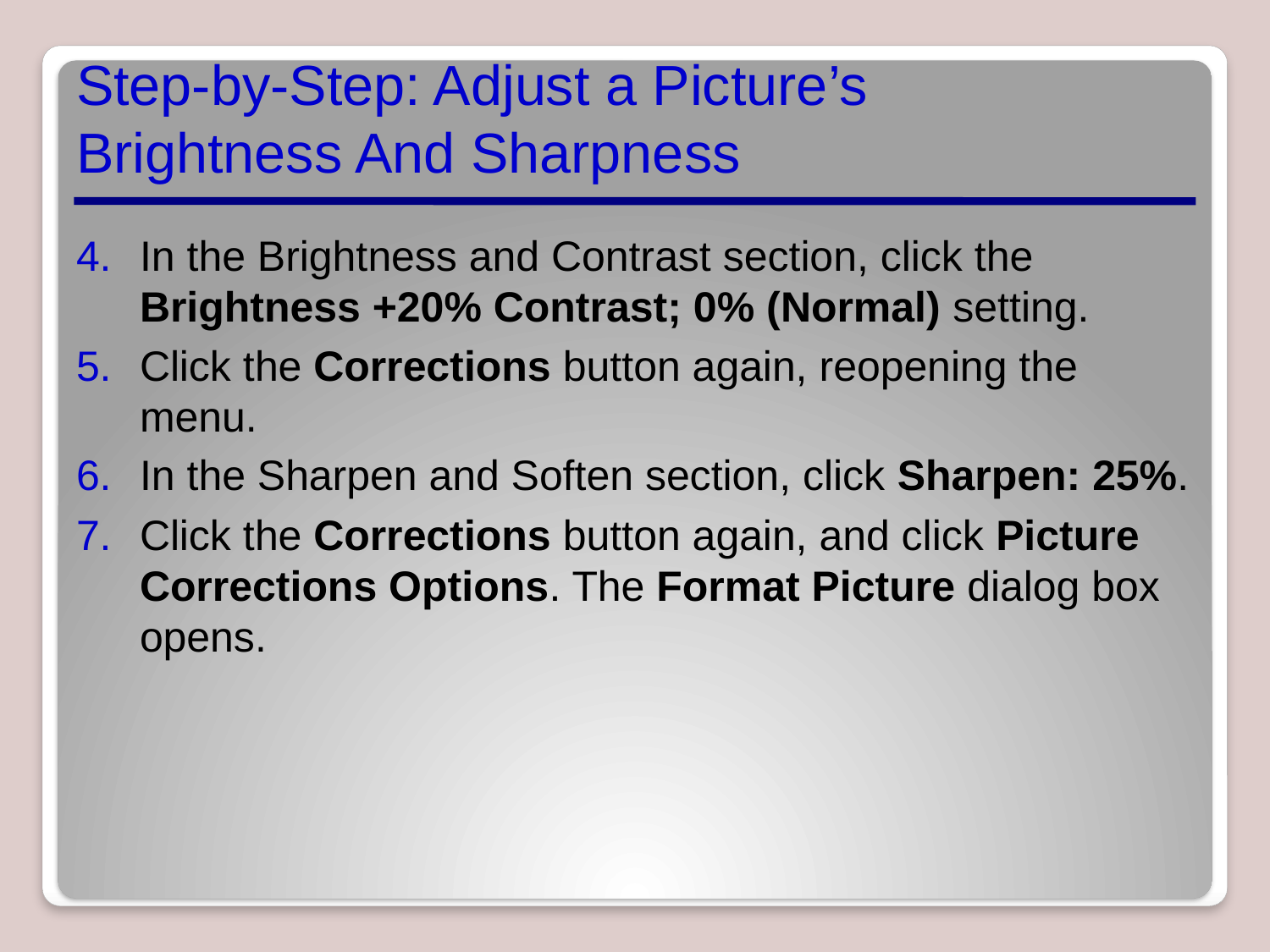

# Step-by-Step: Adjust a Picture’s Brightness And Sharpness
In the Brightness and Contrast section, click the Brightness +20% Contrast; 0% (Normal) setting.
Click the Corrections button again, reopening the menu.
In the Sharpen and Soften section, click Sharpen: 25%.
Click the Corrections button again, and click Picture Corrections Options. The Format Picture dialog box opens.